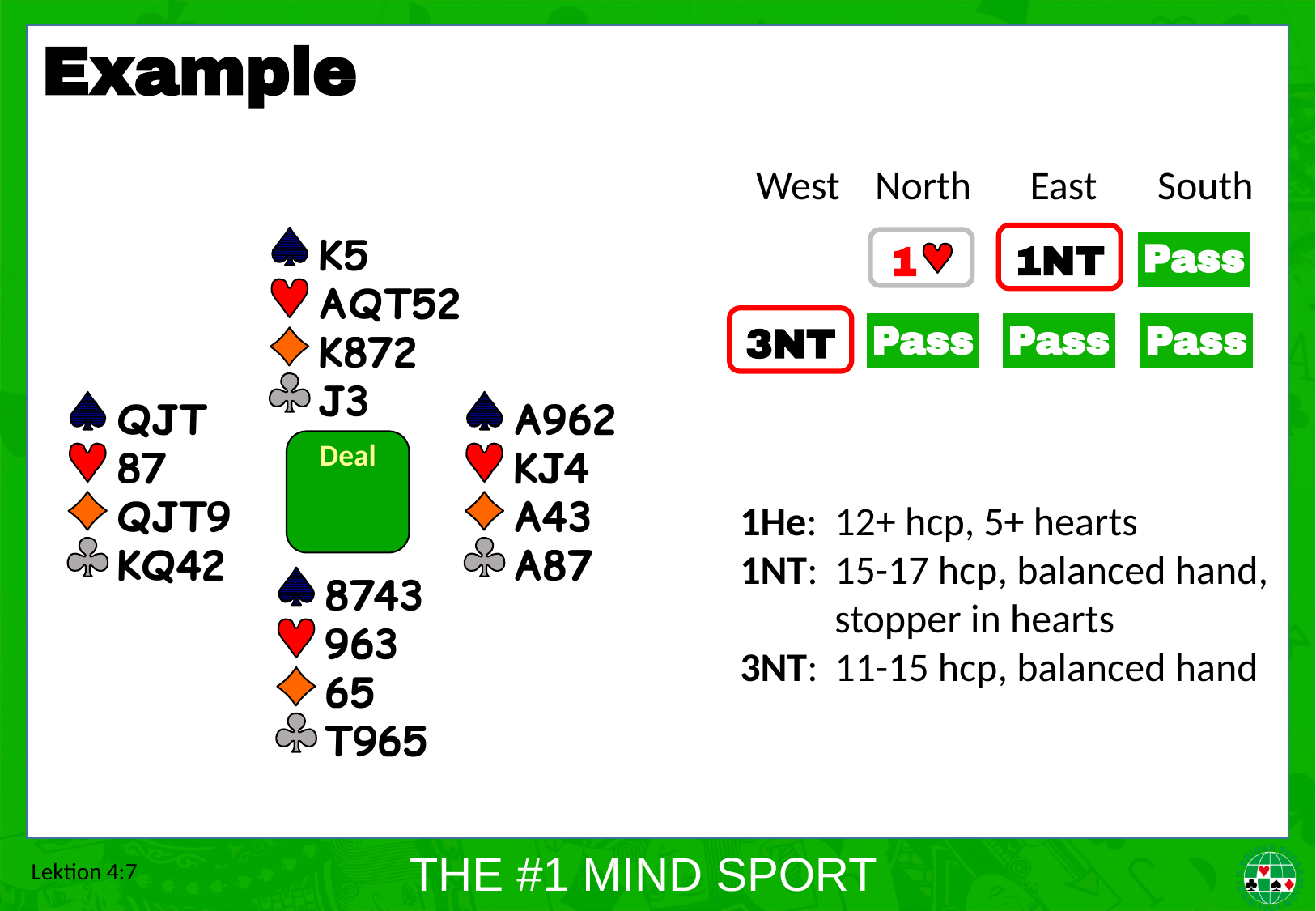

# Example
West	North	East	South
K5
AQT52
K872
J3

1NT
1

Pass
3NT
Pass
Pass
Pass
QJT
87
QJT9
KQ42

A962
KJ4
A43
A87

Deal
1He:	12+ hcp, 5+ hearts
1NT:	15-17 hcp, balanced hand, 	stopper in hearts
3NT:	11-15 hcp, balanced hand
8743
963
65
T965